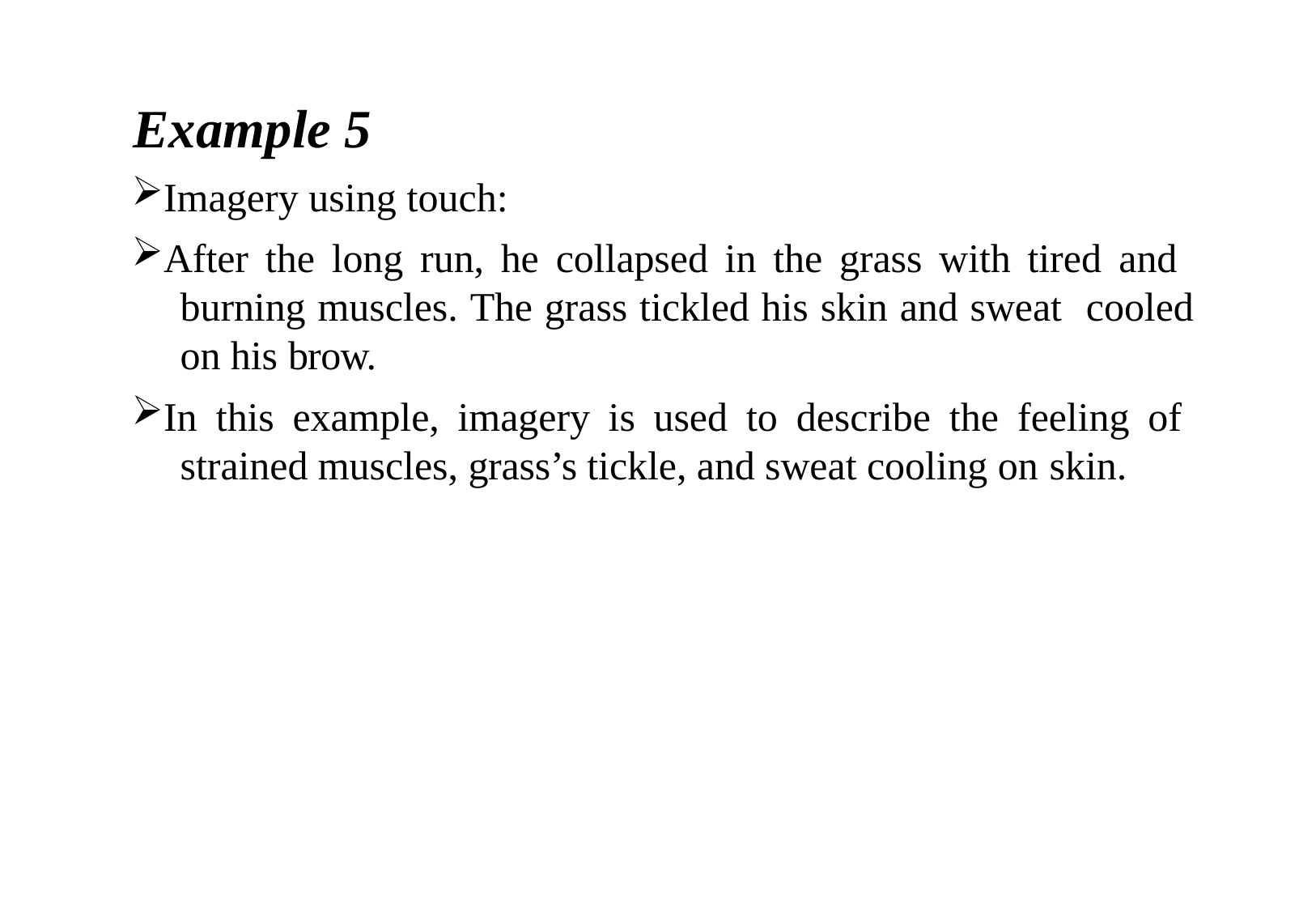

Example 5
Imagery using touch:
After the long run, he collapsed in the grass with tired and  	burning muscles. The grass tickled his skin and sweat  cooled 	on his brow.
In this example, imagery is used to describe the feeling of 	strained muscles, grass’s tickle, and sweat cooling on skin.